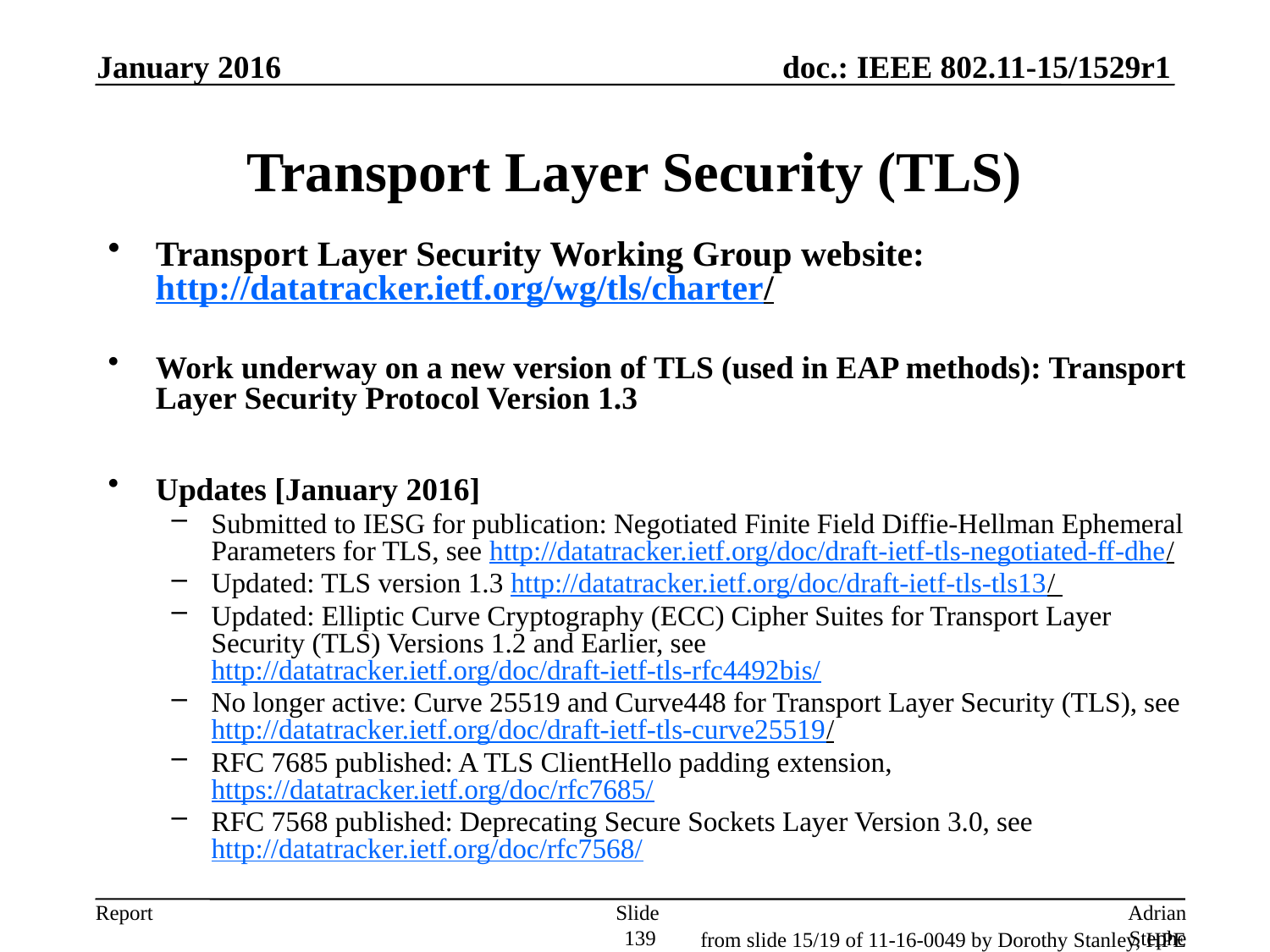

January 2016
# Transport Layer Security (TLS)
Transport Layer Security Working Group website: http://datatracker.ietf.org/wg/tls/charter/

Work underway on a new version of TLS (used in EAP methods): Transport Layer Security Protocol Version 1.3

Updates [January 2016]
Submitted to IESG for publication: Negotiated Finite Field Diffie-Hellman Ephemeral Parameters for TLS, see http://datatracker.ietf.org/doc/draft-ietf-tls-negotiated-ff-dhe/
Updated: TLS version 1.3 http://datatracker.ietf.org/doc/draft-ietf-tls-tls13/
Updated: Elliptic Curve Cryptography (ECC) Cipher Suites for Transport Layer Security (TLS) Versions 1.2 and Earlier, see http://datatracker.ietf.org/doc/draft-ietf-tls-rfc4492bis/
No longer active: Curve 25519 and Curve448 for Transport Layer Security (TLS), see http://datatracker.ietf.org/doc/draft-ietf-tls-curve25519/
RFC 7685 published: A TLS ClientHello padding extension, https://datatracker.ietf.org/doc/rfc7685/
RFC 7568 published: Deprecating Secure Sockets Layer Version 3.0, see http://datatracker.ietf.org/doc/rfc7568/

Slide 139
Adrian Stephens, Intel Corporation
from slide 15/19 of 11-16-0049 by Dorothy Stanley, HPE